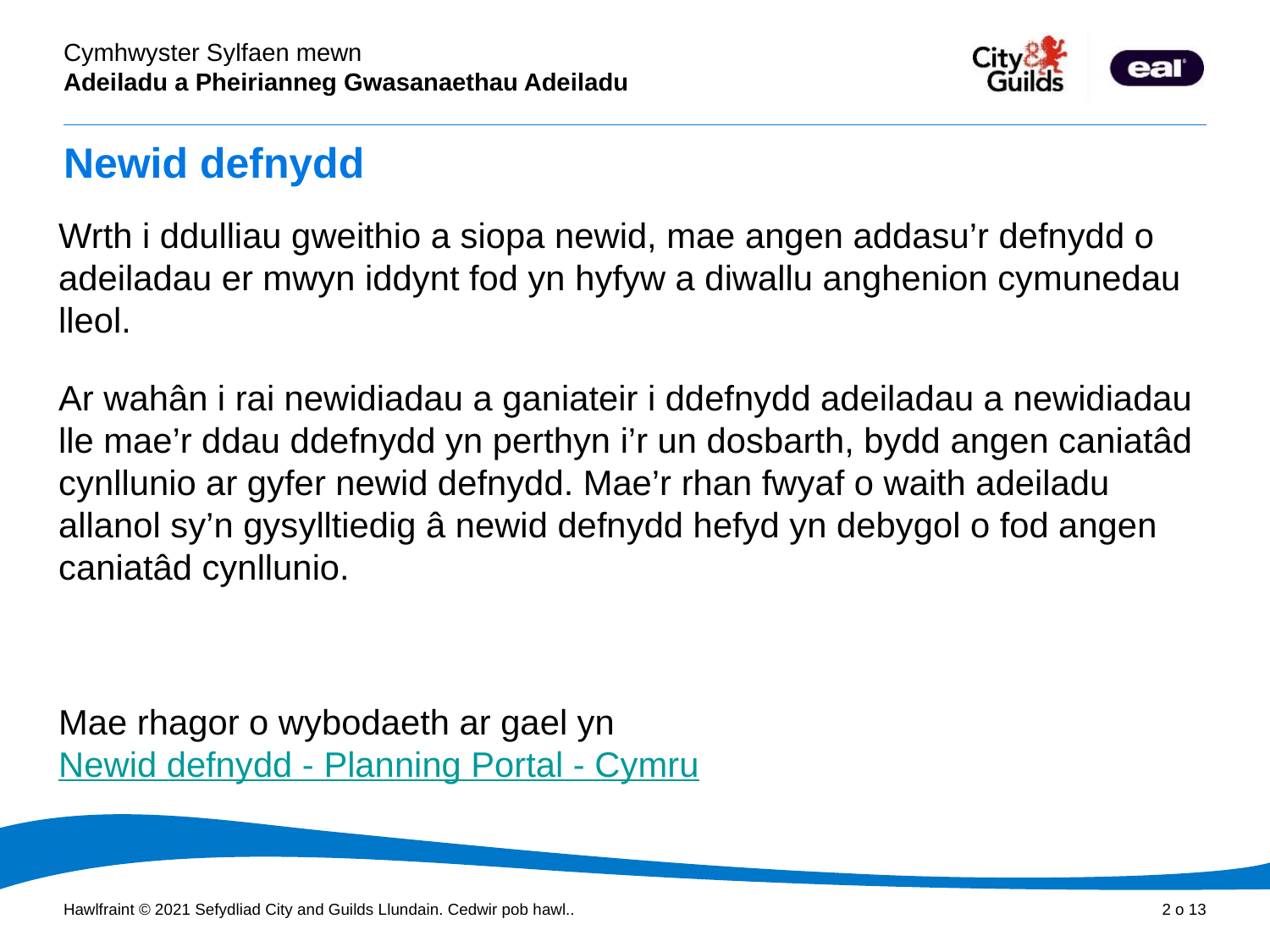

# Newid defnydd
Wrth i ddulliau gweithio a siopa newid, mae angen addasu’r defnydd o adeiladau er mwyn iddynt fod yn hyfyw a diwallu anghenion cymunedau lleol.
Ar wahân i rai newidiadau a ganiateir i ddefnydd adeiladau a newidiadau lle mae’r ddau ddefnydd yn perthyn i’r un dosbarth, bydd angen caniatâd cynllunio ar gyfer newid defnydd. Mae’r rhan fwyaf o waith adeiladu allanol sy’n gysylltiedig â newid defnydd hefyd yn debygol o fod angen caniatâd cynllunio.

Mae rhagor o wybodaeth ar gael yn Newid defnydd - Planning Portal - Cymru